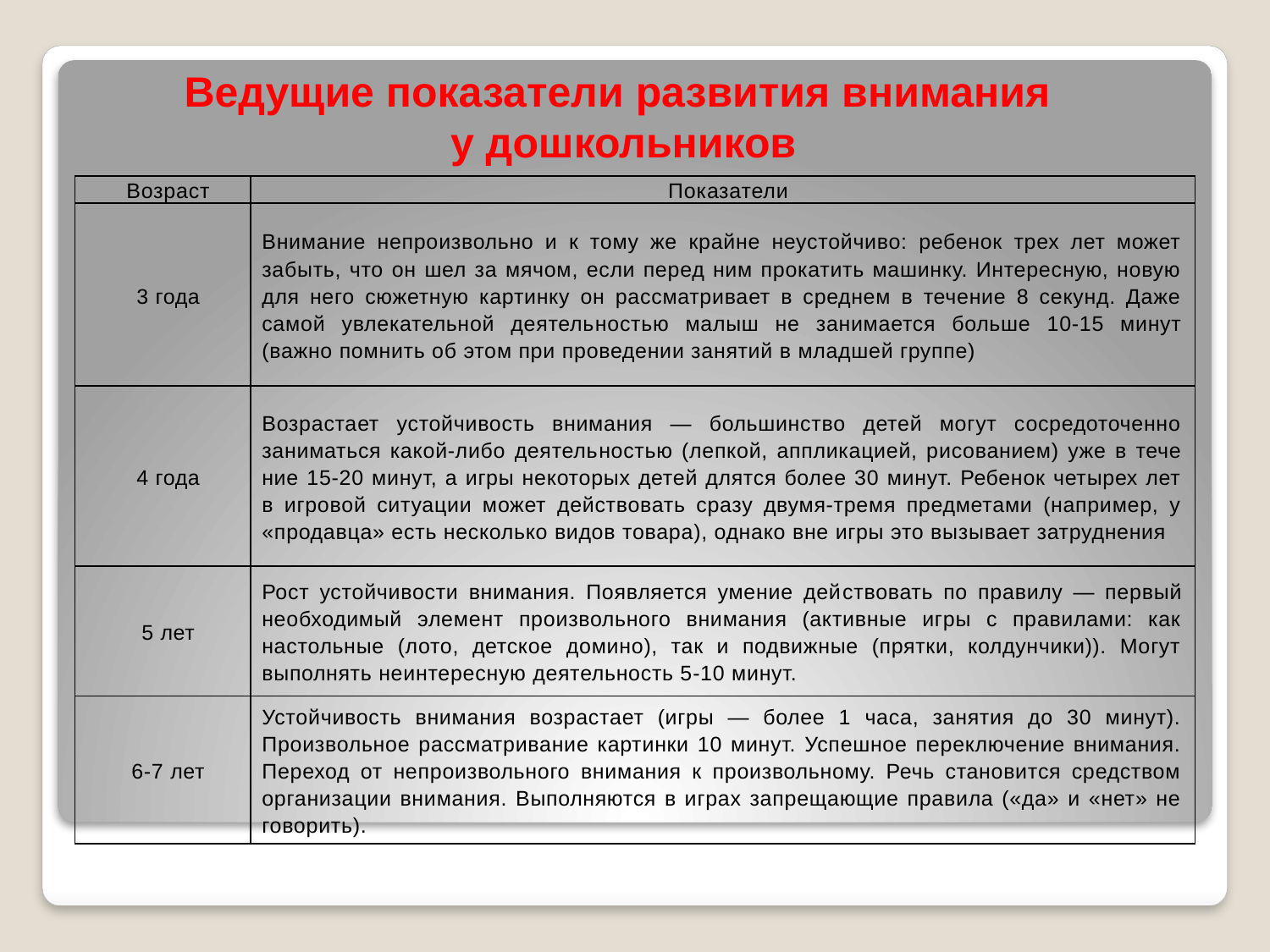

# Ведущие показатели развития внимания у дошкольников
| Возраст | Показатели |
| --- | --- |
| 3 года | Внимание непроизвольно и к тому же крайне неустойчиво: ребенок трех лет может забыть, что он шел за мячом, если перед ним прокатить машинку. Интересную, новую для него сюжетную картинку он рассматривает в среднем в течение 8 секунд. Даже самой увлекательной деятель­ностью малыш не занимается больше 10-15 минут (важно помнить об этом при проведении занятий в младшей группе) |
| 4 года | Возрастает устойчивость внимания — большинство детей могут сосредоточенно заниматься какой-либо деятель­ностью (лепкой, аппликацией, рисованием) уже в тече­ние 15-20 минут, а игры некоторых детей длятся более 30 минут. Ребенок четырех лет в игровой ситуации может действовать сразу двумя-тремя предметами (например, у «продавца» есть несколько видов товара), однако вне игры это вызывает затруднения |
| 5 лет | Рост устойчивости внимания. Появляется умение дей­ствовать по правилу — первый необходимый элемент произвольного внимания (активные игры с правилами: как настольные (лото, детское домино), так и подвижные (прятки, колдунчики)). Могут выполнять неинтересную деятельность 5-10 минут. |
| 6-7 лет | Устойчивость внимания возрастает (игры — более 1 часа, занятия до 30 минут). Произвольное рассматривание картинки 10 минут. Успешное переключение внимания. Переход от непроизвольного внимания к произвольному. Речь становится средством организации внимания. Выполняются в играх запрещающие правила («да» и «нет» не говорить). |